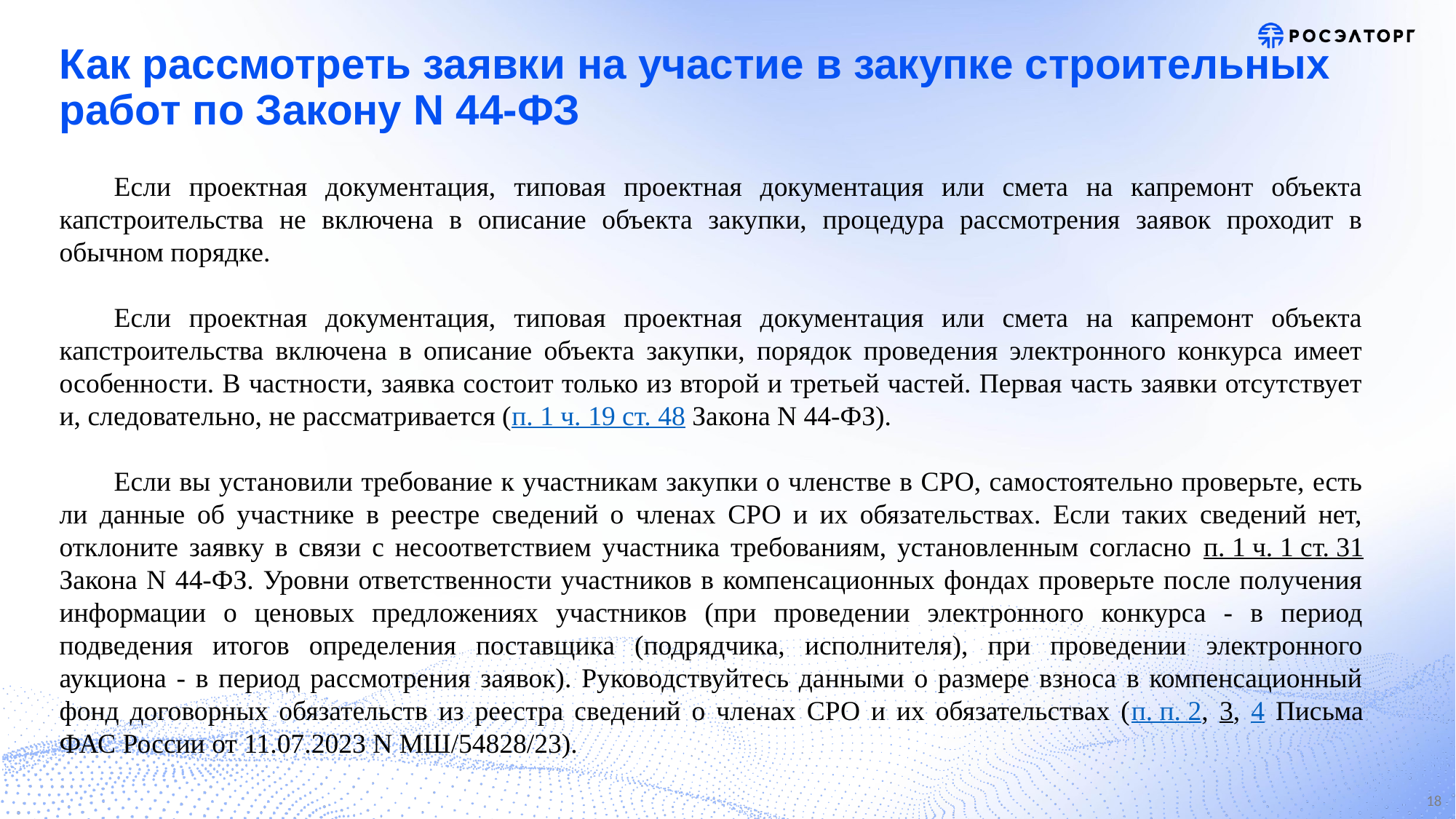

# Как рассмотреть заявки на участие в закупке строительных работ по Закону N 44-ФЗ
Если проектная документация, типовая проектная документация или смета на капремонт объекта капстроительства не включена в описание объекта закупки, процедура рассмотрения заявок проходит в обычном порядке.

Если проектная документация, типовая проектная документация или смета на капремонт объекта капстроительства включена в описание объекта закупки, порядок проведения электронного конкурса имеет особенности. В частности, заявка состоит только из второй и третьей частей. Первая часть заявки отсутствует и, следовательно, не рассматривается (п. 1 ч. 19 ст. 48 Закона N 44-ФЗ).

Если вы установили требование к участникам закупки о членстве в СРО, самостоятельно проверьте, есть ли данные об участнике в реестре сведений о членах СРО и их обязательствах. Если таких сведений нет, отклоните заявку в связи с несоответствием участника требованиям, установленным согласно п. 1 ч. 1 ст. 31 Закона N 44-ФЗ. Уровни ответственности участников в компенсационных фондах проверьте после получения информации о ценовых предложениях участников (при проведении электронного конкурса - в период подведения итогов определения поставщика (подрядчика, исполнителя), при проведении электронного аукциона - в период рассмотрения заявок). Руководствуйтесь данными о размере взноса в компенсационный фонд договорных обязательств из реестра сведений о членах СРО и их обязательствах (п. п. 2, 3, 4 Письма ФАС России от 11.07.2023 N МШ/54828/23).